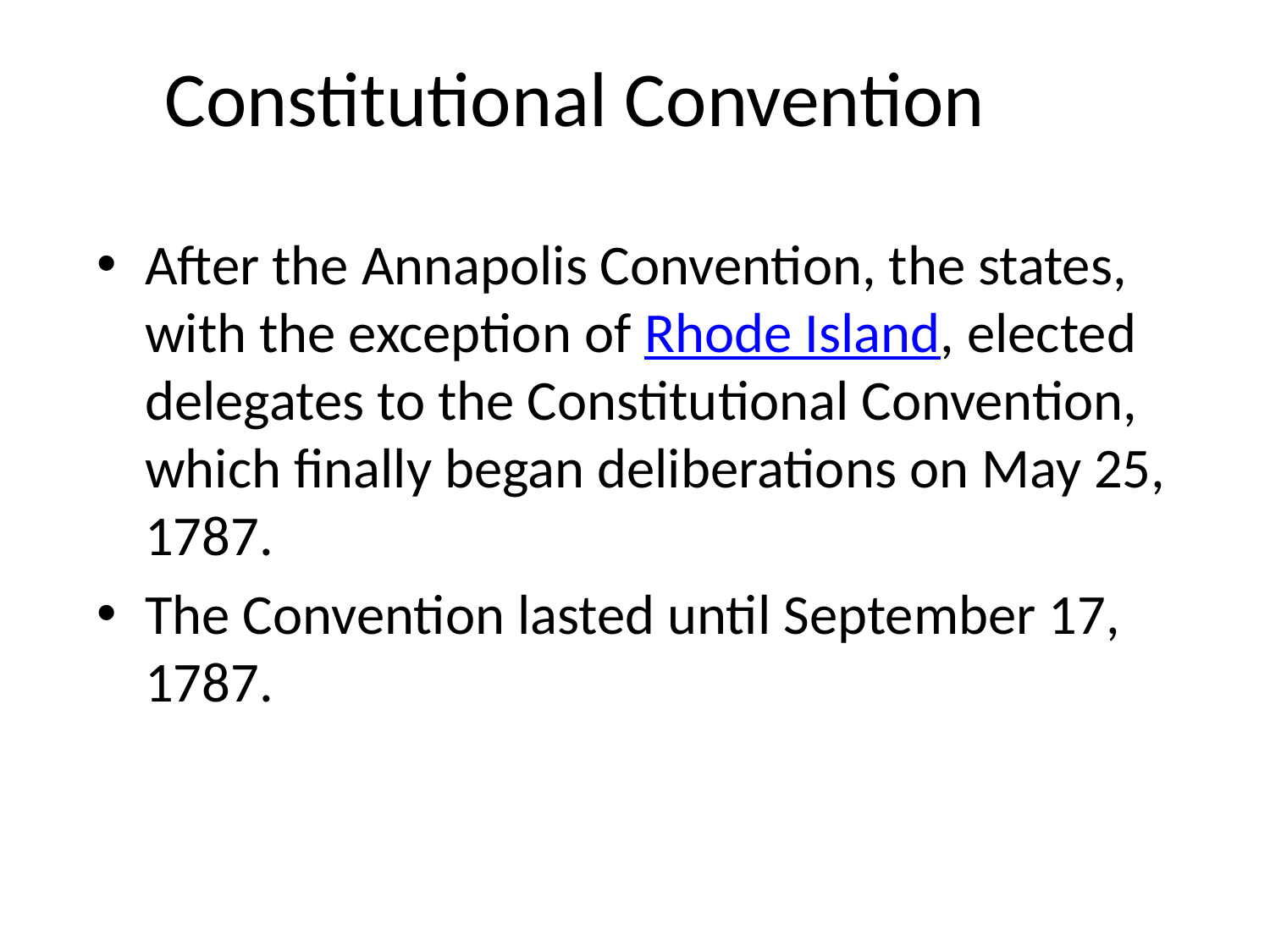

# Constitutional Convention
After the Annapolis Convention, the states, with the exception of Rhode Island, elected delegates to the Constitutional Convention, which finally began deliberations on May 25, 1787.
The Convention lasted until September 17, 1787.